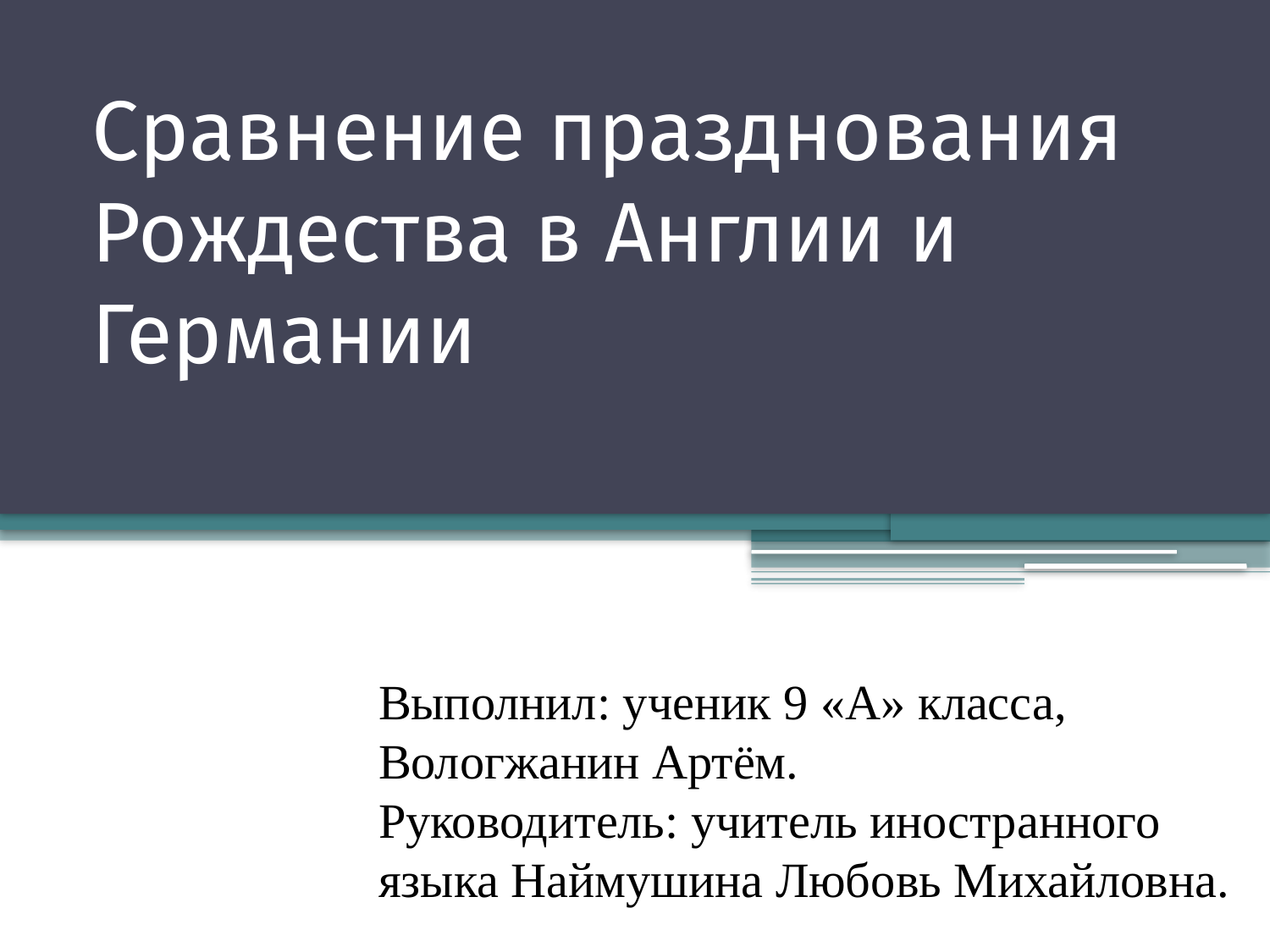

# Сравнение празднования  Рождества в Англии и Германии
Выполнил: ученик 9 «А» класса, Вологжанин Артём.
Руководитель: учитель иностранного языка Наймушина Любовь Михайловна.